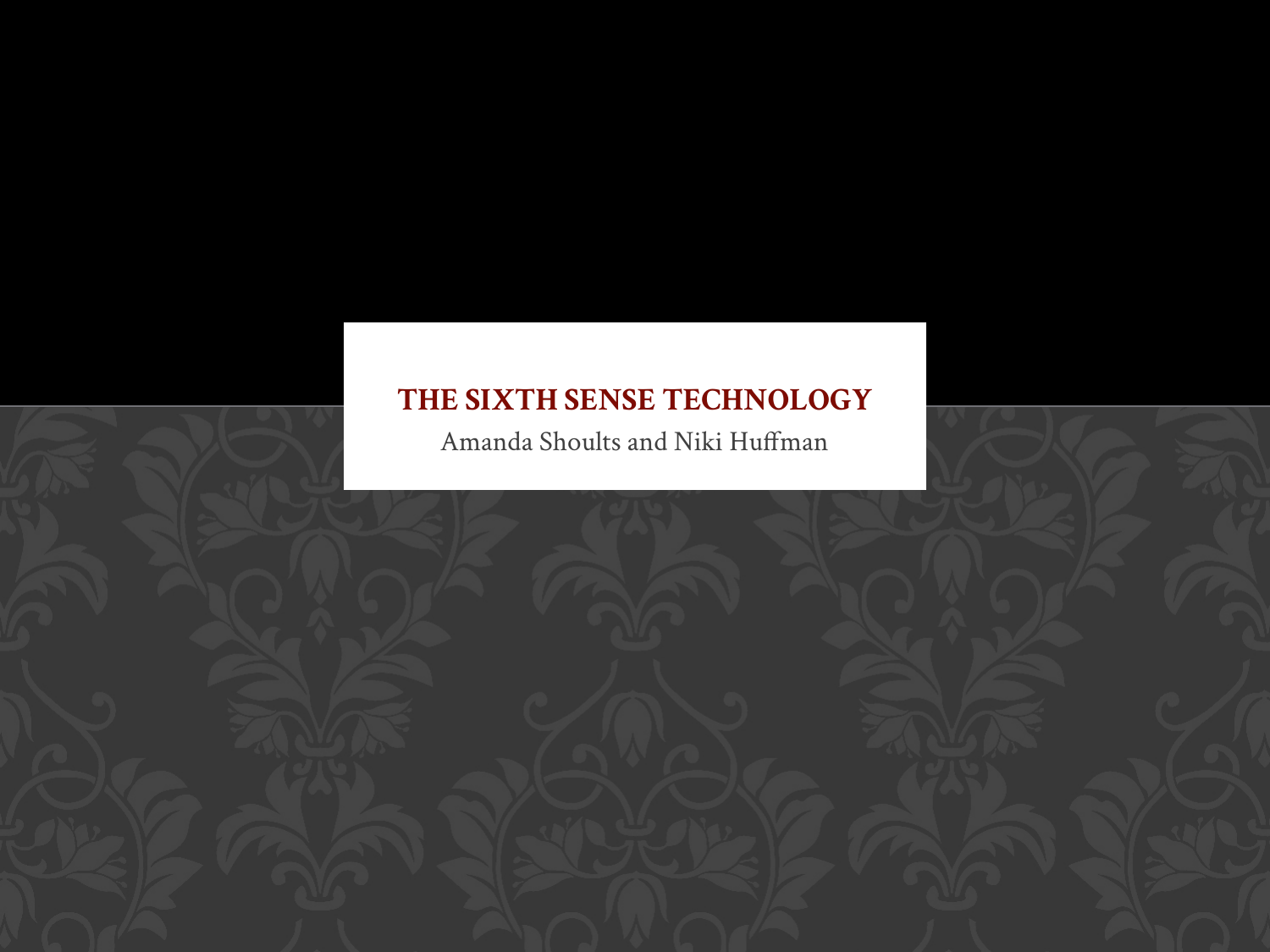

# The Sixth Sense Technology
Amanda Shoults and Niki Huffman